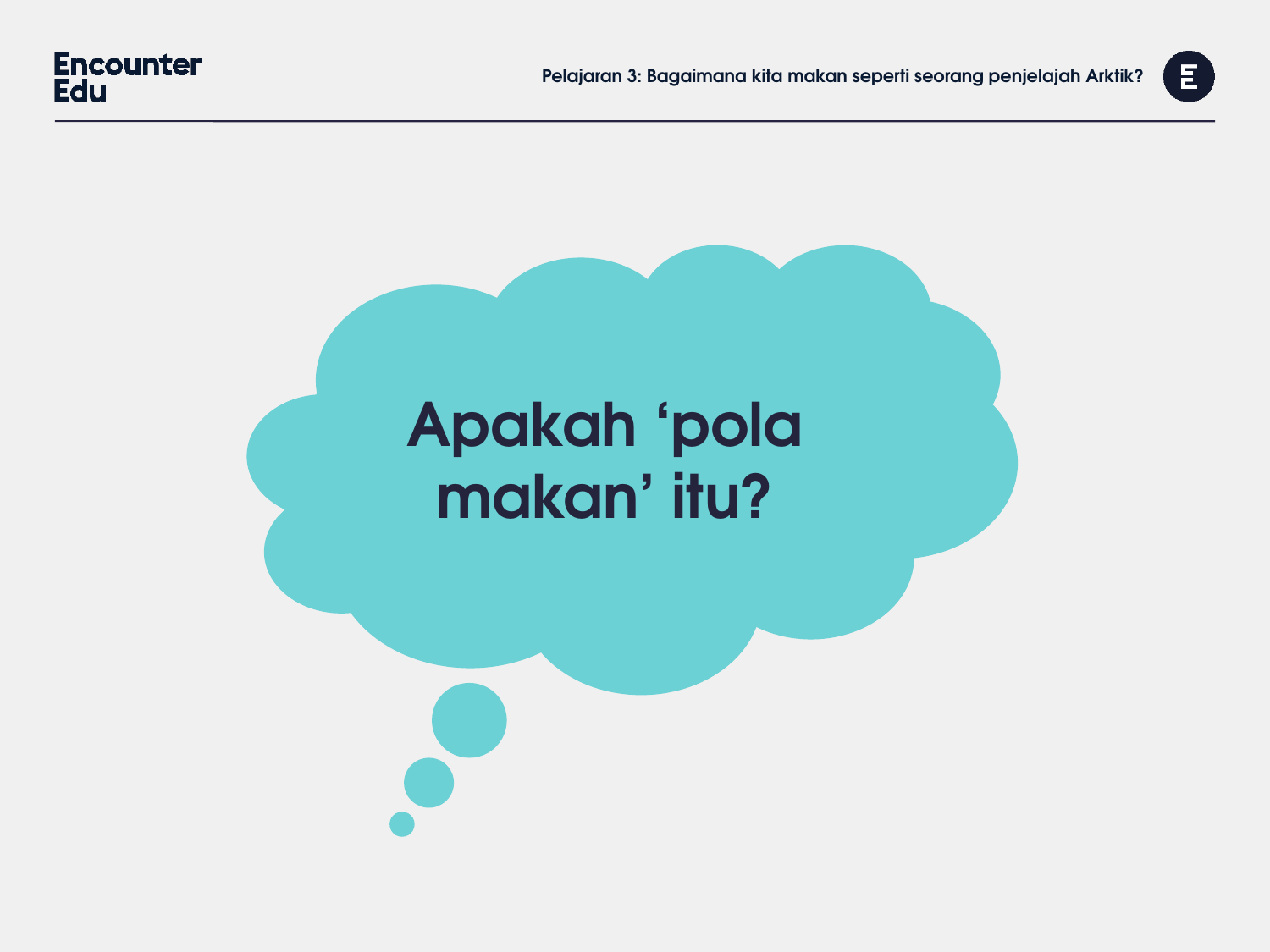

# Pelajaran 3: Bagaimana kita makan seperti seorang penjelajah Arktik?
Apakah ‘pola makan’ itu?